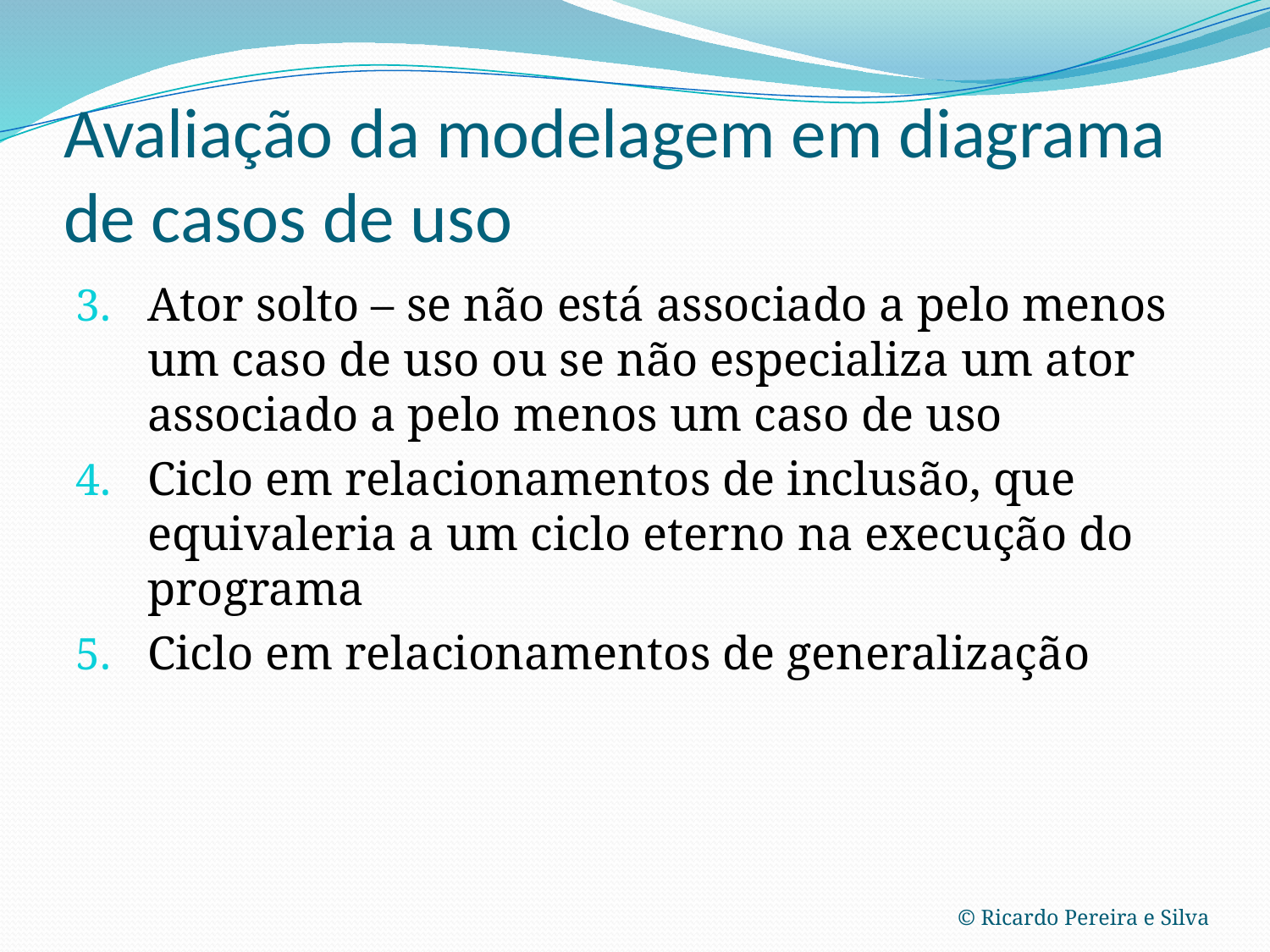

# Avaliação da modelagem em diagrama de casos de uso
Ator solto – se não está associado a pelo menos um caso de uso ou se não especializa um ator associado a pelo menos um caso de uso
Ciclo em relacionamentos de inclusão, que equivaleria a um ciclo eterno na execução do programa
Ciclo em relacionamentos de generalização
© Ricardo Pereira e Silva